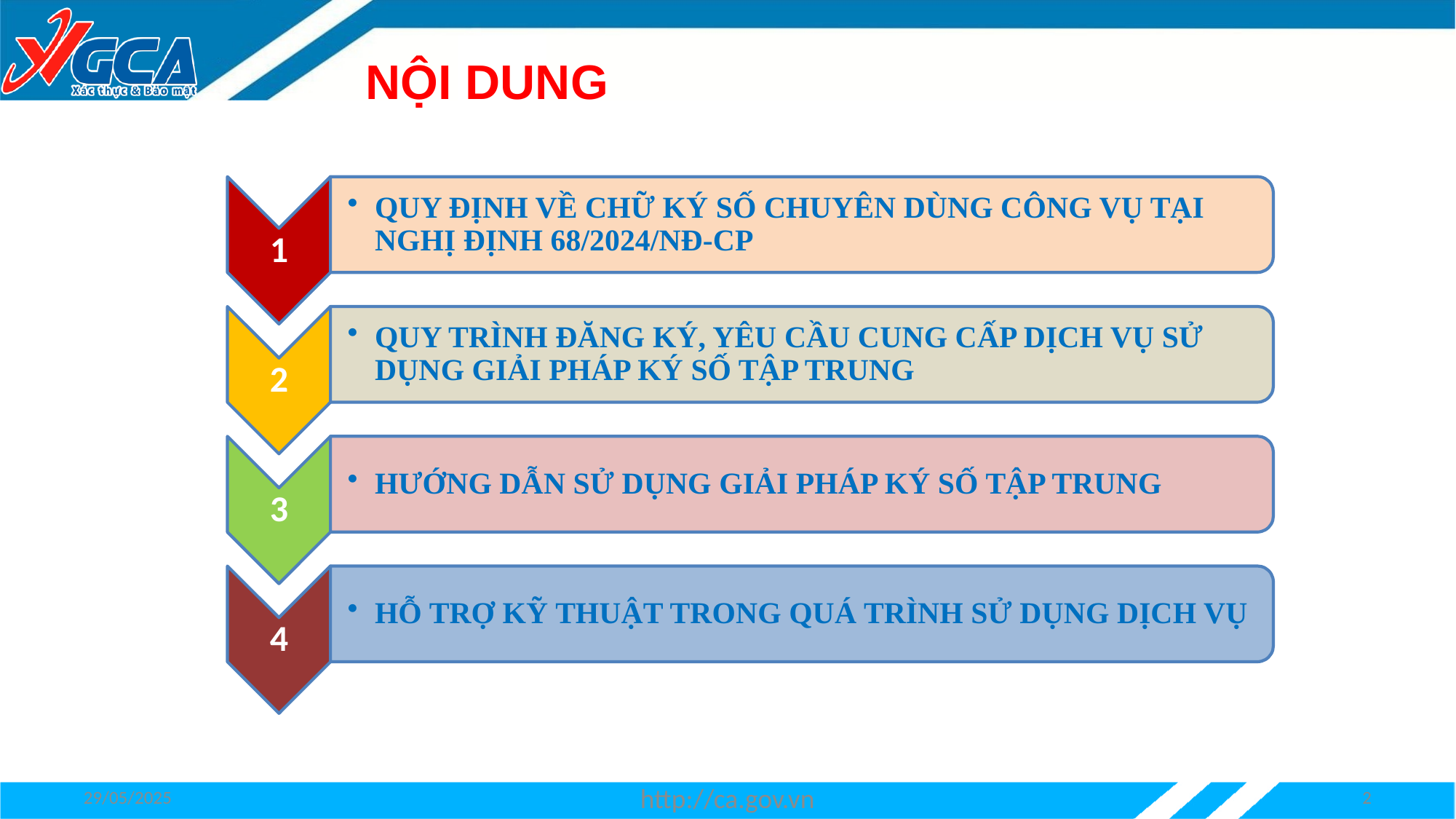

# NỘI DUNG
1
QUY ĐỊNH VỀ CHỮ KÝ SỐ CHUYÊN DÙNG CÔNG VỤ TẠI NGHỊ ĐỊNH 68/2024/NĐ-CP
2
QUY TRÌNH ĐĂNG KÝ, YÊU CẦU CUNG CẤP DỊCH VỤ SỬ DỤNG GIẢI PHÁP KÝ SỐ TẬP TRUNG
3
HƯỚNG DẪN SỬ DỤNG GIẢI PHÁP KÝ SỐ TẬP TRUNG
4
HỖ TRỢ KỸ THUẬT TRONG QUÁ TRÌNH SỬ DỤNG DỊCH VỤ
29/05/2025
http://ca.gov.vn
2